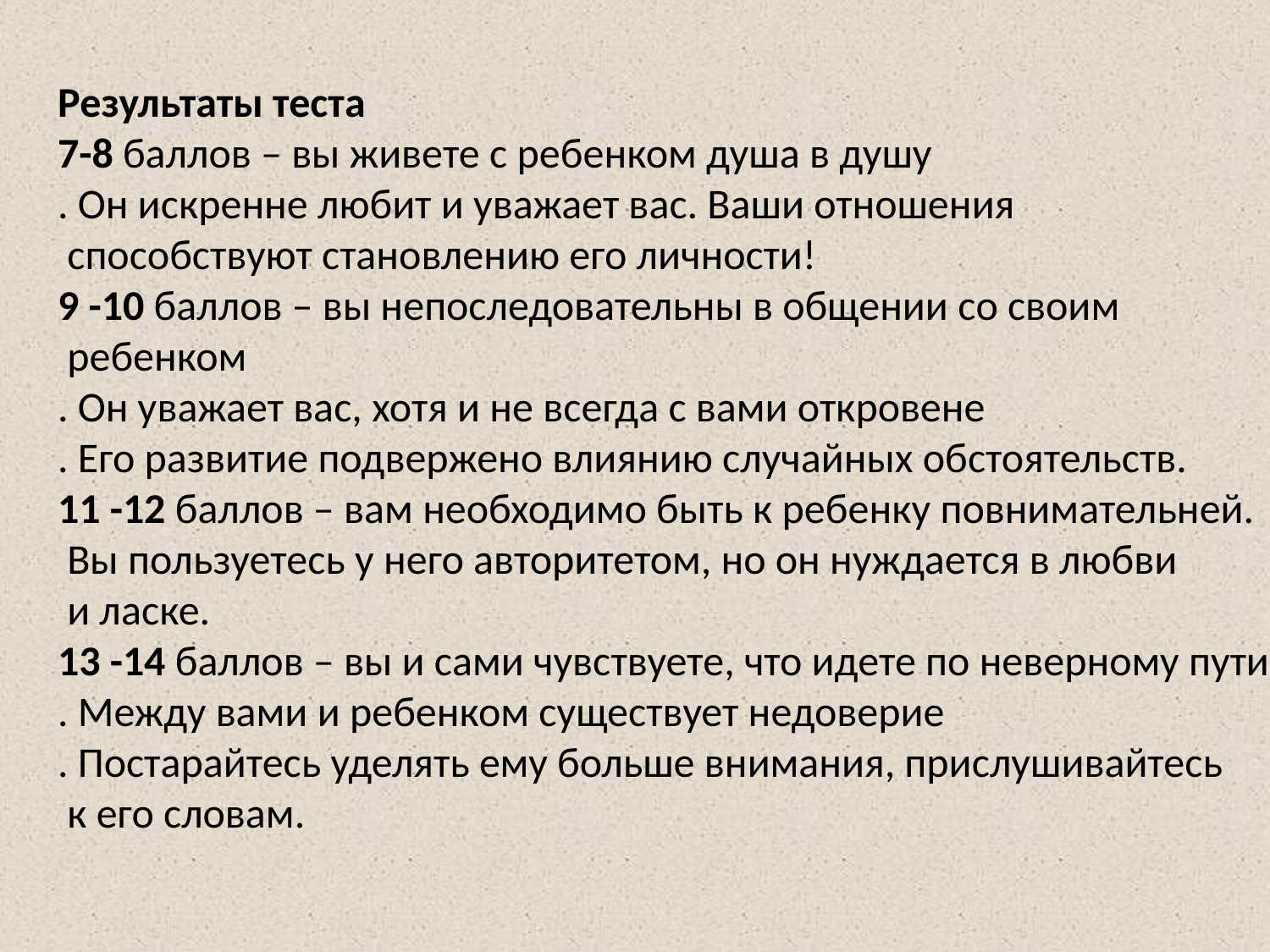

Результаты теста
7-8 баллов – вы живете с ребенком душа в душу
. Он искренне любит и уважает вас. Ваши отношения
 способствуют становлению его личности!
9 -10 баллов – вы непоследовательны в общении со своим
 ребенком
. Он уважает вас, хотя и не всегда с вами откровене
. Его развитие подвержено влиянию случайных обстоятельств.
11 -12 баллов – вам необходимо быть к ребенку повнимательней.
 Вы пользуетесь у него авторитетом, но он нуждается в любви
 и ласке.
13 -14 баллов – вы и сами чувствуете, что идете по неверному пути
. Между вами и ребенком существует недоверие
. Постарайтесь уделять ему больше внимания, прислушивайтесь
 к его словам.